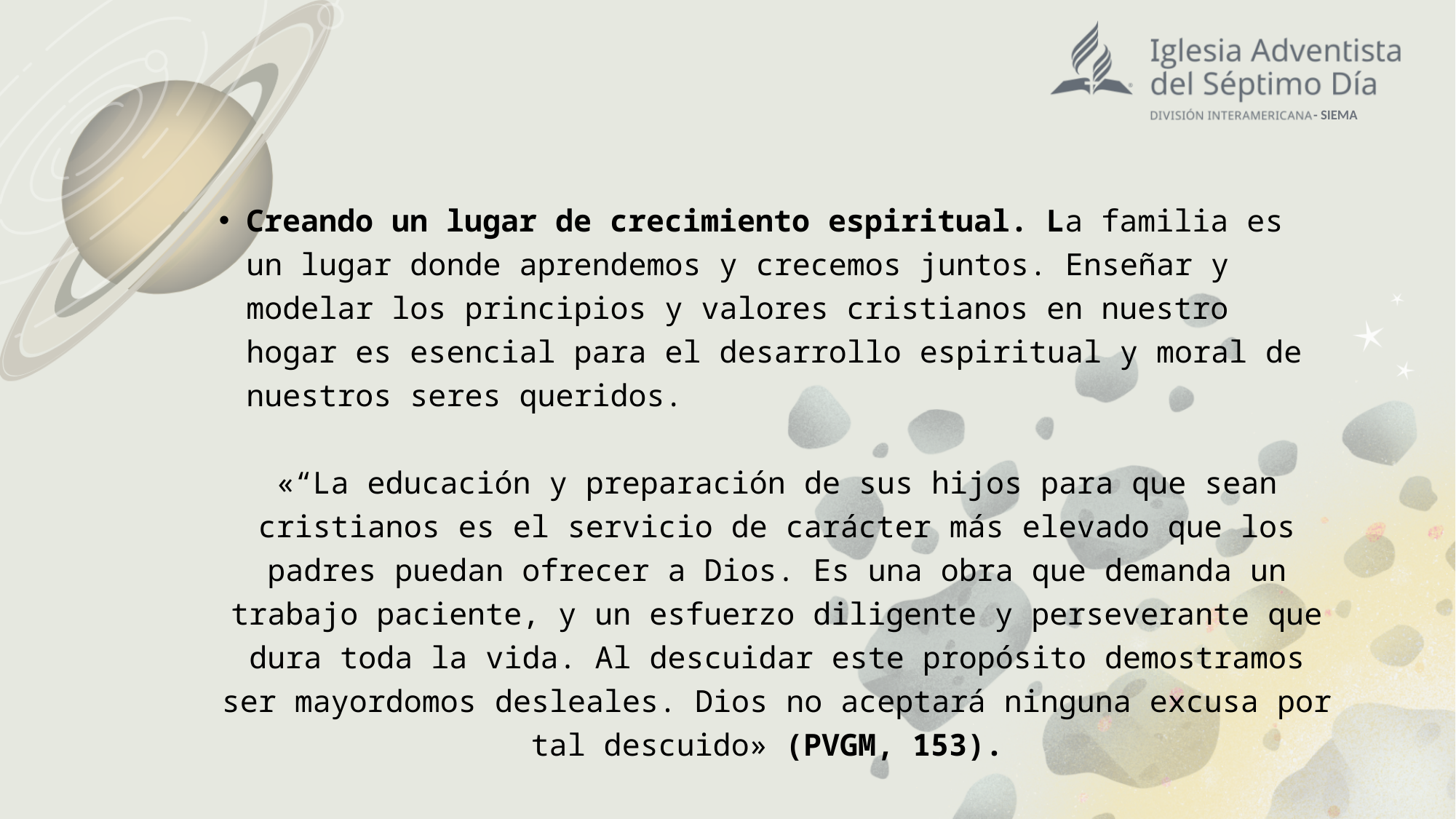

- SIEMA
Creando un lugar de crecimiento espiritual. La familia es un lugar donde aprendemos y crecemos juntos. Enseñar y modelar los principios y valores cristianos en nuestro hogar es esencial para el desarrollo espiritual y moral de nuestros seres queridos.

«“La educación y preparación de sus hijos para que sean cristianos es el servicio de carácter más elevado que los padres puedan ofrecer a Dios. Es una obra que demanda un trabajo paciente, y un esfuerzo diligente y perseverante que dura toda la vida. Al descuidar este propósito demostramos ser mayordomos desleales. Dios no aceptará ninguna excusa por tal descuido» (PVGM, 153).